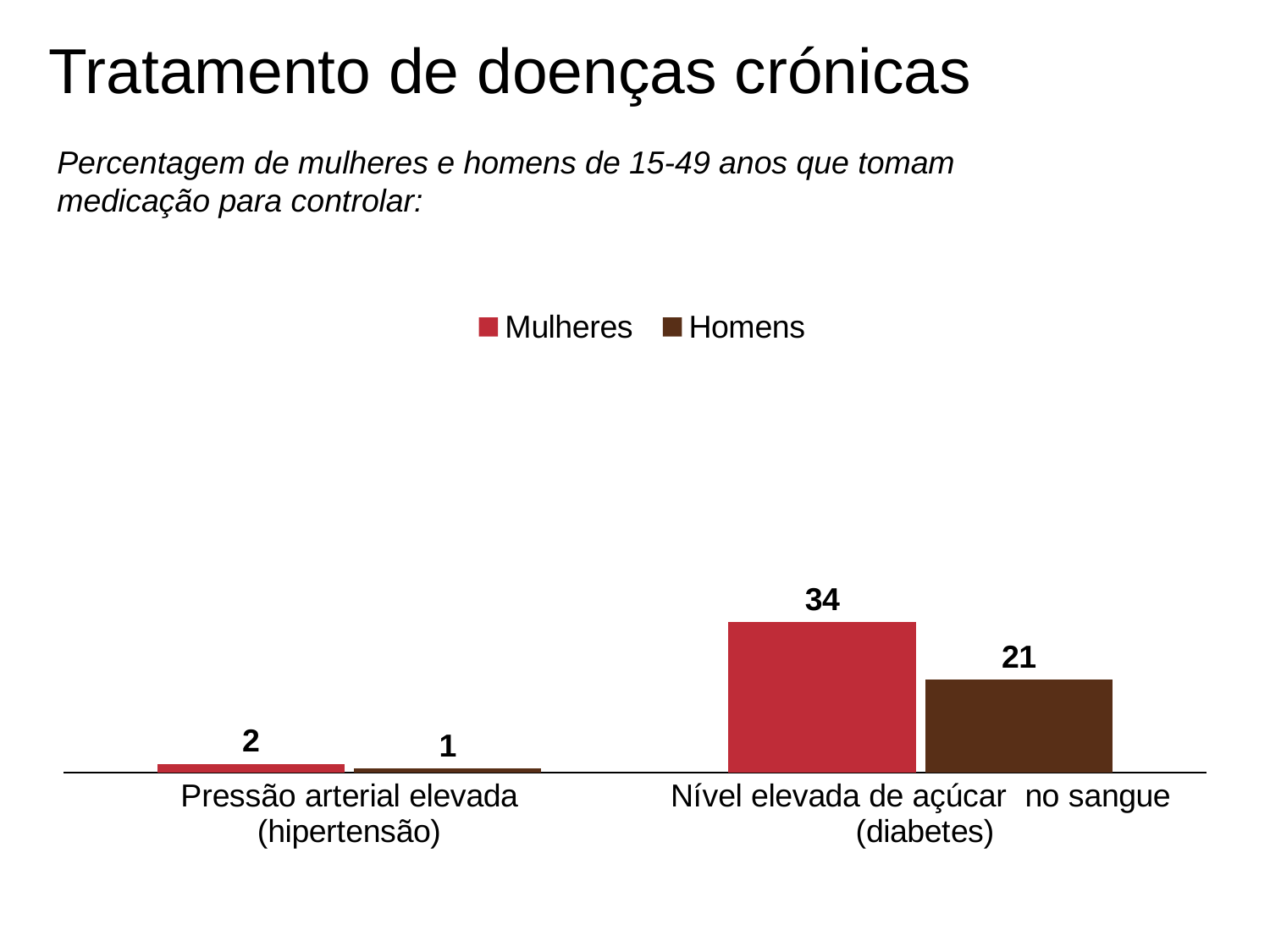

# Tratamento de doenças crónicas
Percentagem de mulheres e homens de 15-49 anos que tomam medicação para controlar:

### Chart

| Category | Mulheres | Homens |
|---|---|---|
| Pressão arterial elevada
(hipertensão) | 2.0 | 1.0 |
| Nível elevada de açúcar  no sangue
 (diabetes) | 34.0 | 21.0 |